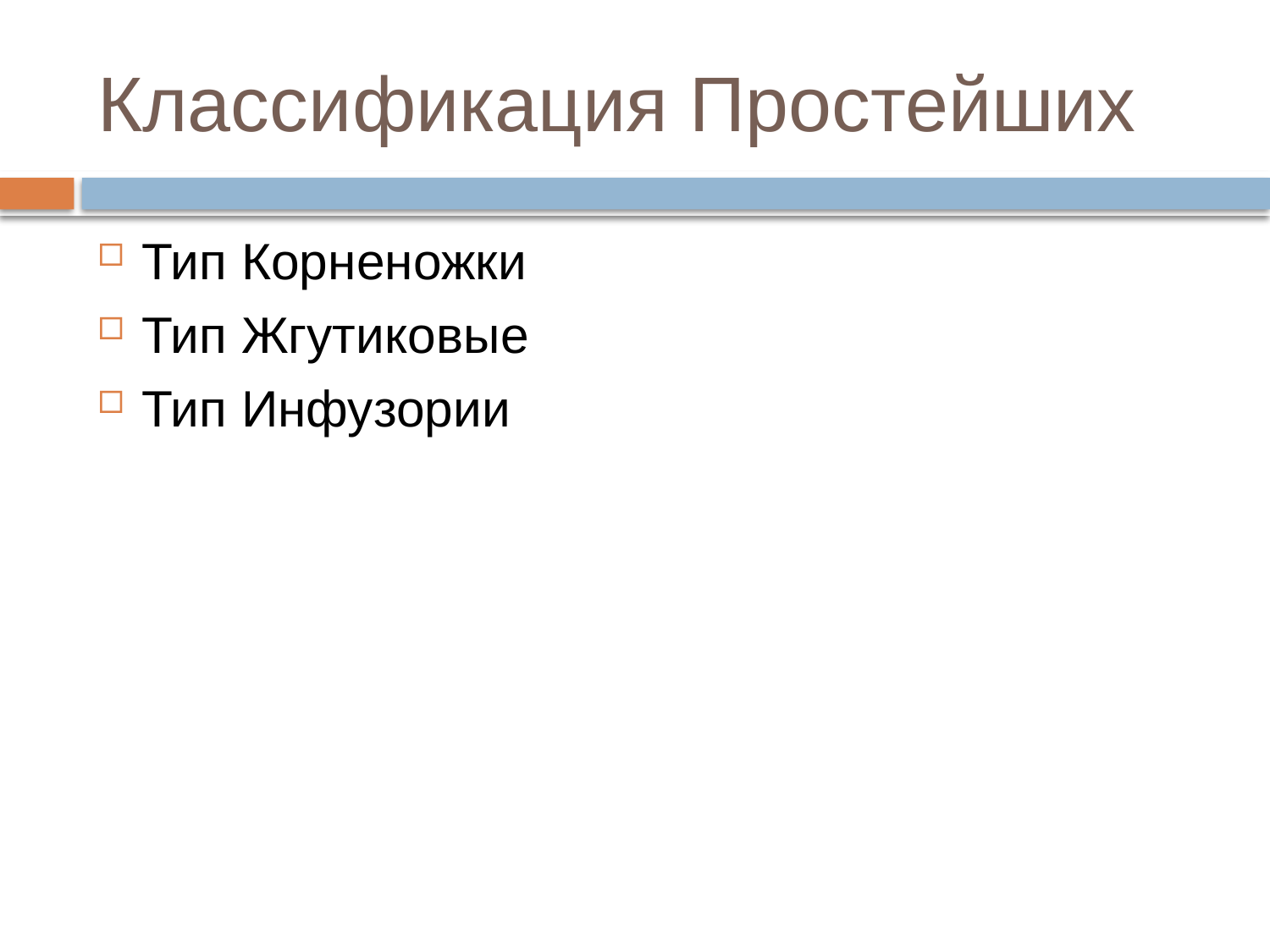

# Классификация Простейших
Тип Корненожки
Тип Жгутиковые
Тип Инфузории